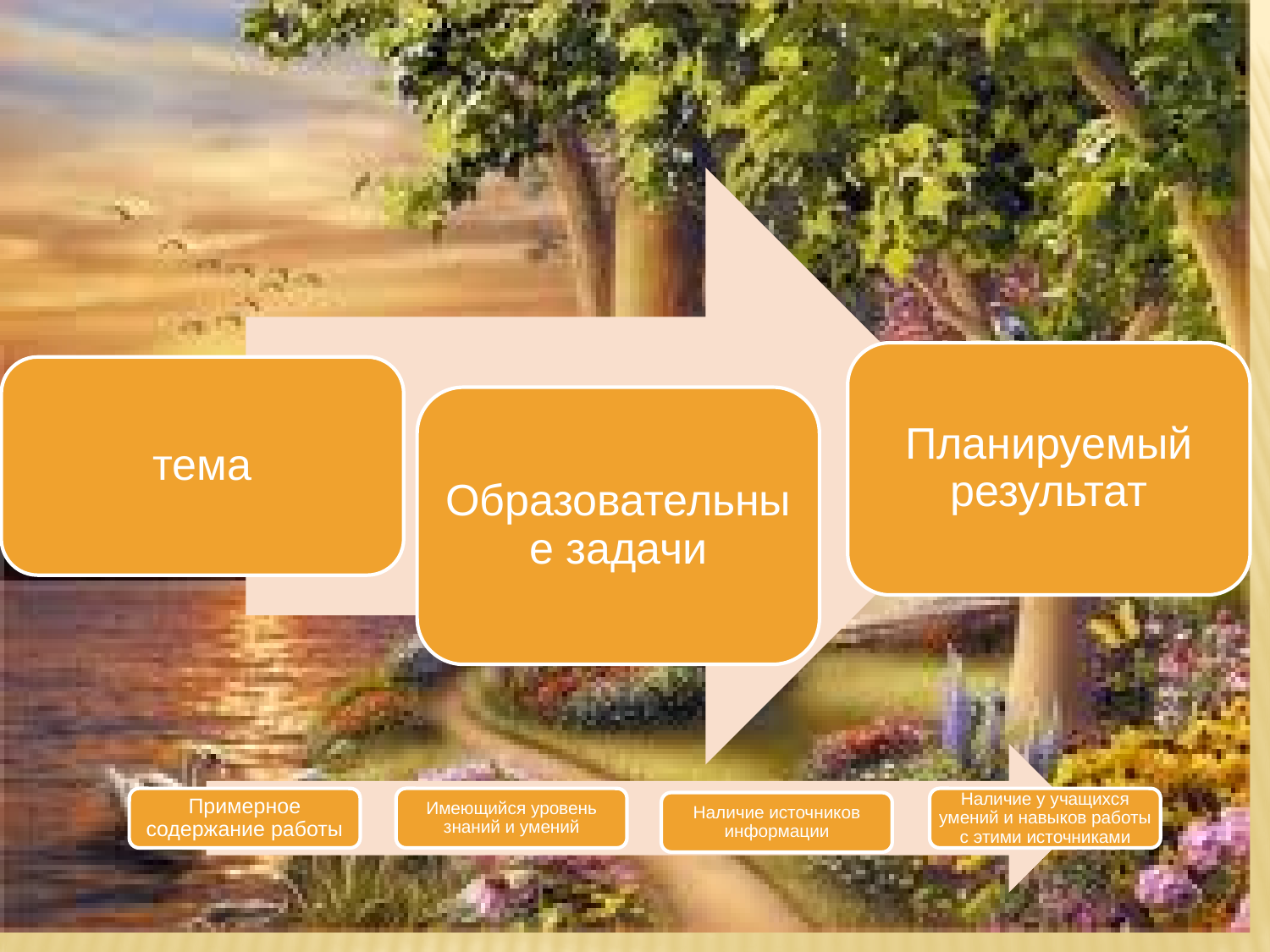

тема
Образовательные задачи
Планируемый результат
Примерное содержание работы
Имеющийся уровень знаний и умений
Наличие источников информации
Наличие у учащихся умений и навыков работы с этими источниками